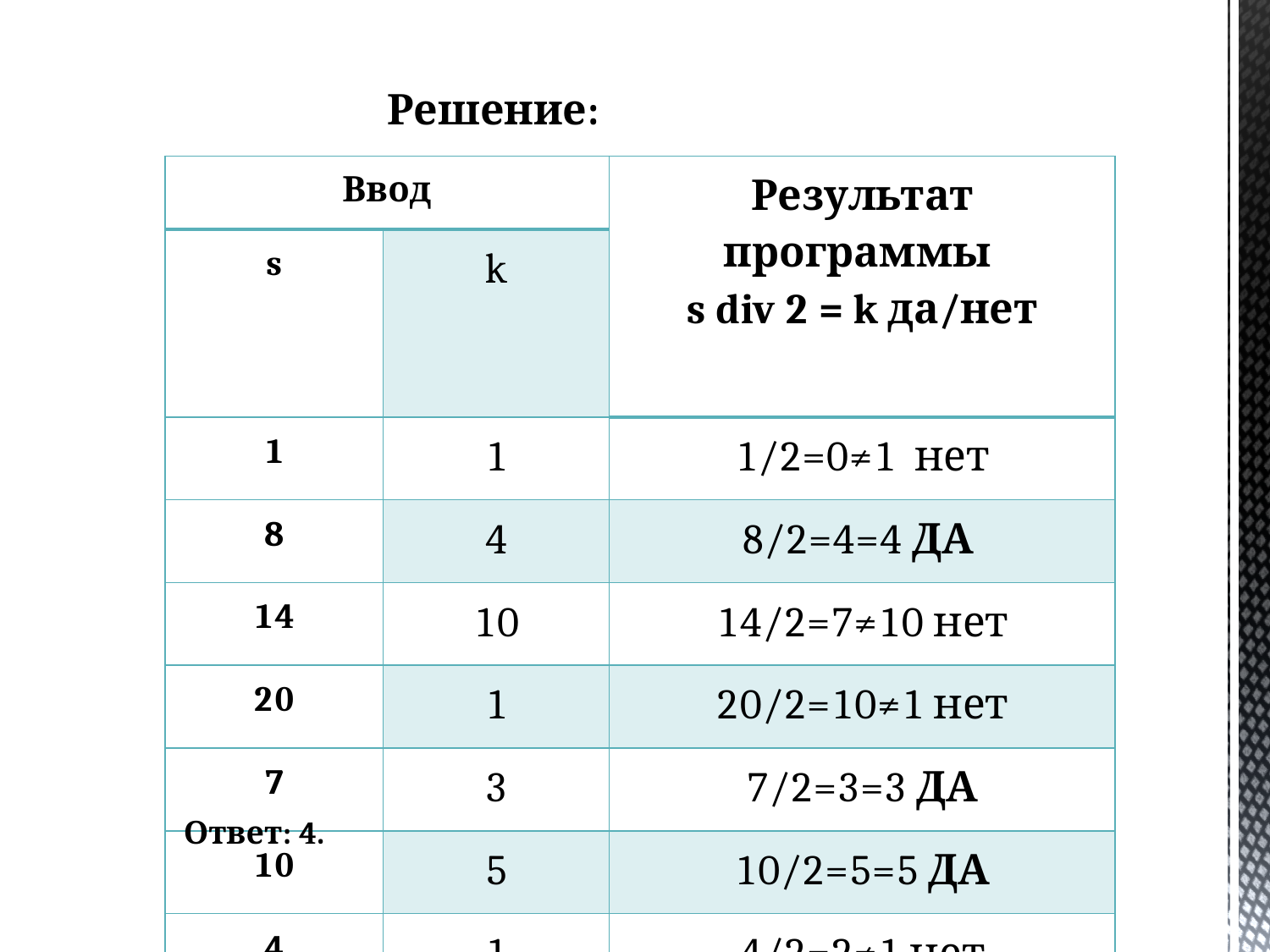

Решение:
| Ввод |  | Результат программы s div 2 = k да/нет |
| --- | --- | --- |
| s | k |  |
| 1 | 1 | 1/2=0≠1 нет |
| 8 | 4 | 8/2=4=4 ДА |
| 14 | 10 | 14/2=7≠10 нет |
| 20 | 1 | 20/2=10≠1 нет |
| 7 | 3 | 7/2=3=3 ДА |
| 10 | 5 | 10/2=5=5 ДА |
| 4 | 1 | 4/2=2≠1 нет |
| 1 | 0 | 1/2=0=0 ДА |
Ответ: 4.